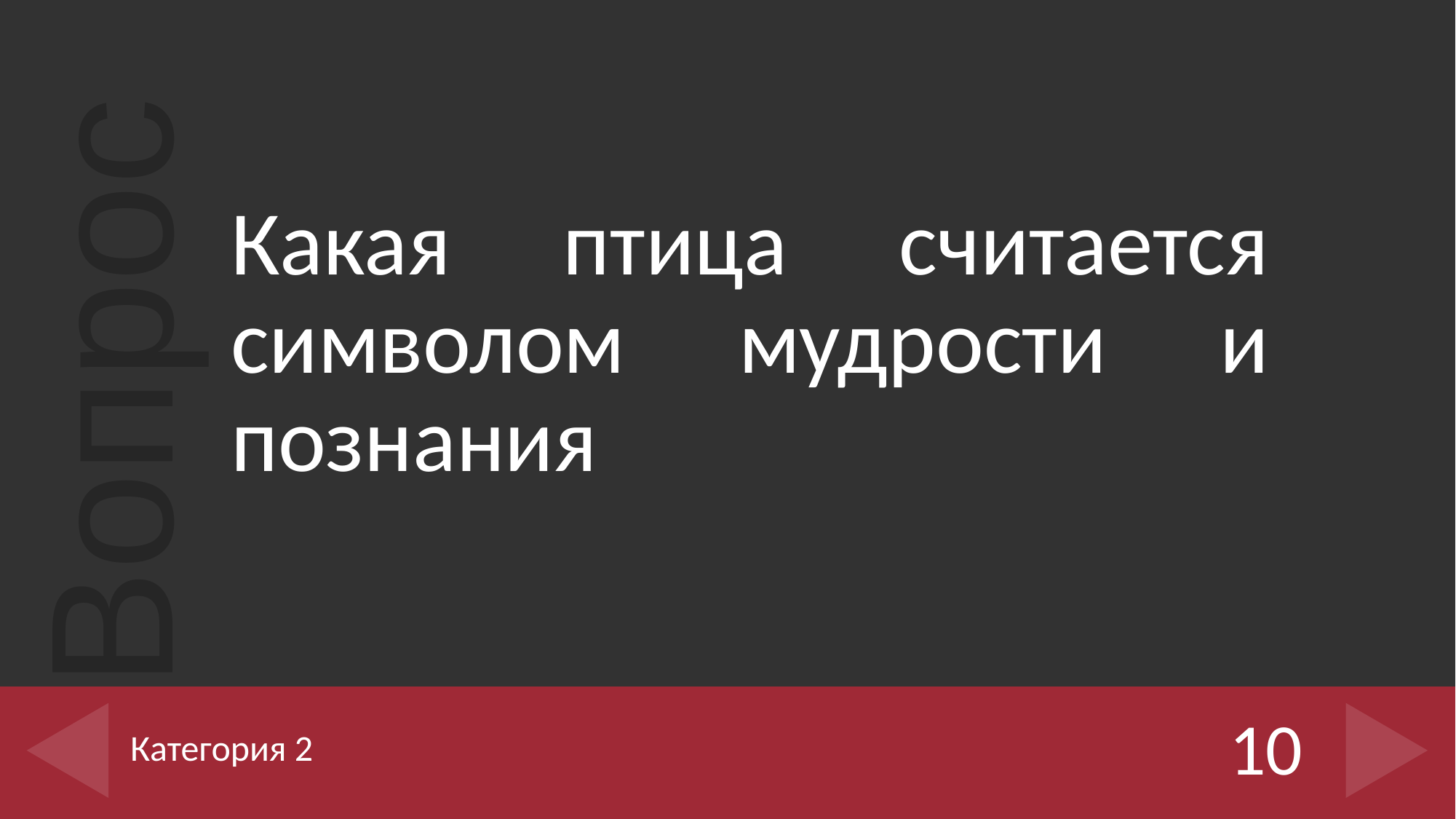

Какая птица считается символом мудрости и познания
# Категория 2
10